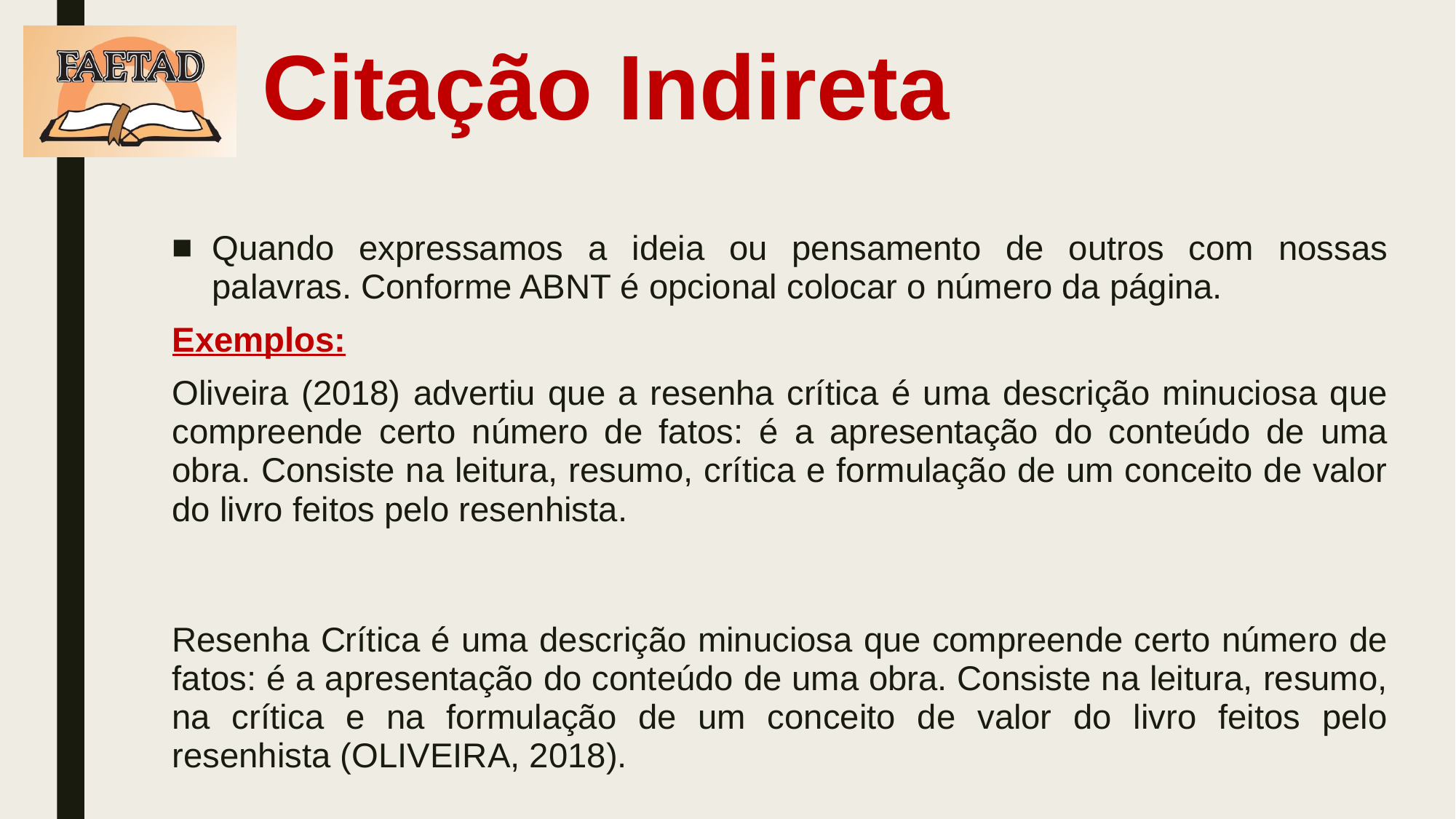

# Citação Indireta
Quando expressamos a ideia ou pensamento de outros com nossas palavras. Conforme ABNT é opcional colocar o número da página.
Exemplos:
Oliveira (2018) advertiu que a resenha crítica é uma descrição minuciosa que compreende certo número de fatos: é a apresentação do conteúdo de uma obra. Consiste na leitura, resumo, crítica e formulação de um conceito de valor do livro feitos pelo resenhista.
Resenha Crítica é uma descrição minuciosa que compreende certo número de fatos: é a apresentação do conteúdo de uma obra. Consiste na leitura, resumo, na crítica e na formulação de um conceito de valor do livro feitos pelo resenhista (OLIVEIRA, 2018).